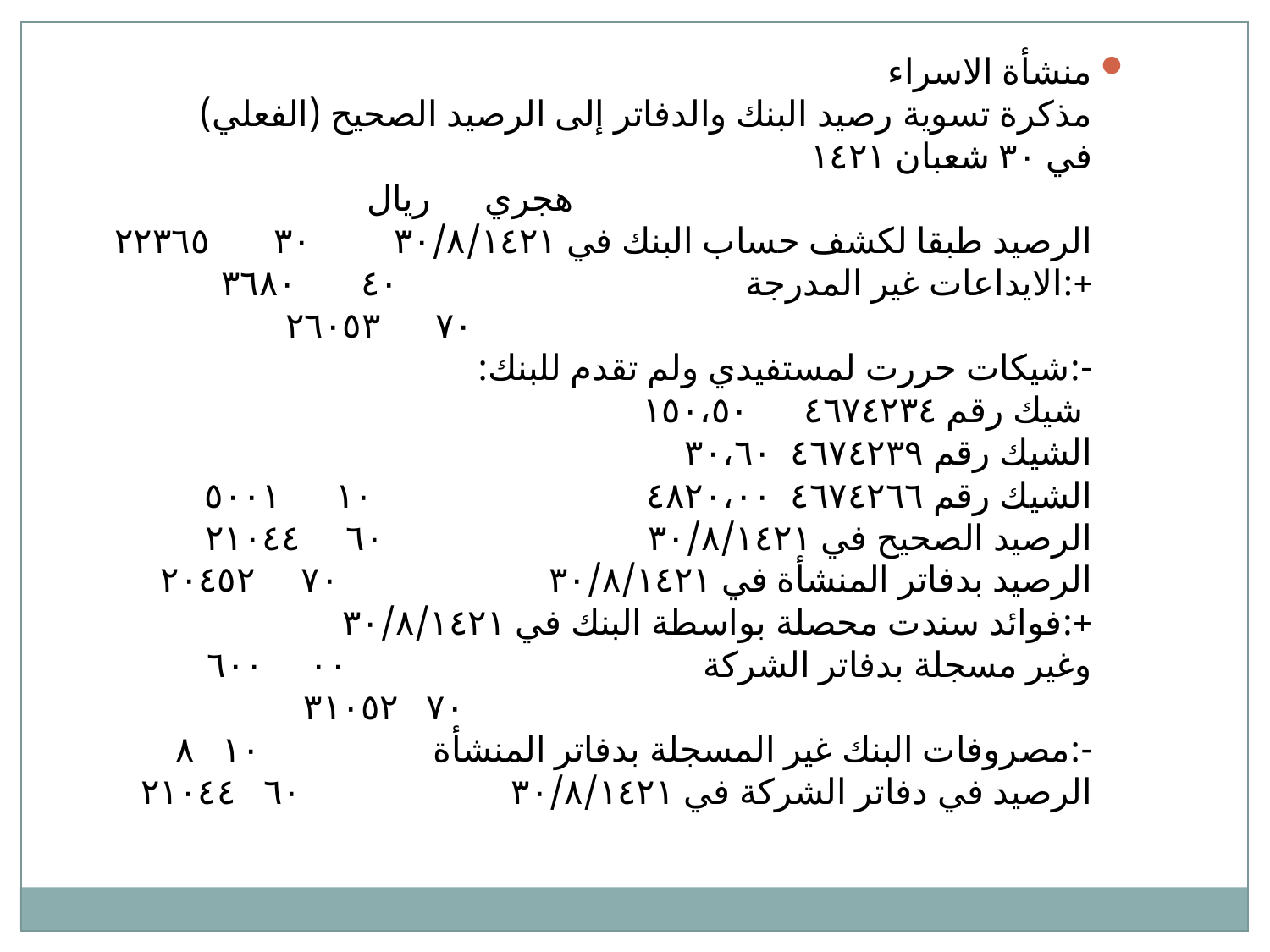

منشأة الاسراء
مذكرة تسوية رصيد البنك والدفاتر إلى الرصيد الصحيح (الفعلي)
في ٣٠ شعبان ١٤٢١ 
                                                         هجري      ريال 
الرصيد طبقا لكشف حساب البنك في ٣٠/٨/١٤٢١         ٣٠       ٢٢٣٦٥
+:الايداعات غير المدرجة                                      ٤٠       ٣٦٨٠
                                                                    ٧٠      ٢٦٠٥٣
-:شيكات حررت لمستفيدي ولم تقدم للبنك:
 شيك رقم ٤٦٧٤٢٣٤      ١٥٠،٥٠
الشيك رقم ٤٦٧٤٢٣٩  ٣٠،٦٠ 
الشيك رقم ٤٦٧٤٢٦٦  ٤٨٢٠،٠٠                              ١٠      ٥٠٠١
الرصيد الصحيح في ٣٠/٨/١٤٢١                             ٦٠     ٢١٠٤٤
الرصيد بدفاتر المنشأة في ٣٠/٨/١٤٢١                       ٧٠     ٢٠٤٥٢
+:فوائد سندت محصلة بواسطة البنك في ٣٠/٨/١٤٢١ 
وغير مسجلة بدفاتر الشركة                                       ٠٠     ٦٠٠
                                                                     ٧٠   ٣١٠٥٢
-:مصروفات البنك غير المسجلة بدفاتر المنشأة                   ١٠   ٨
الرصيد في دفاتر الشركة في ٣٠/٨/١٤٢١                       ٦٠   ٢١٠٤٤